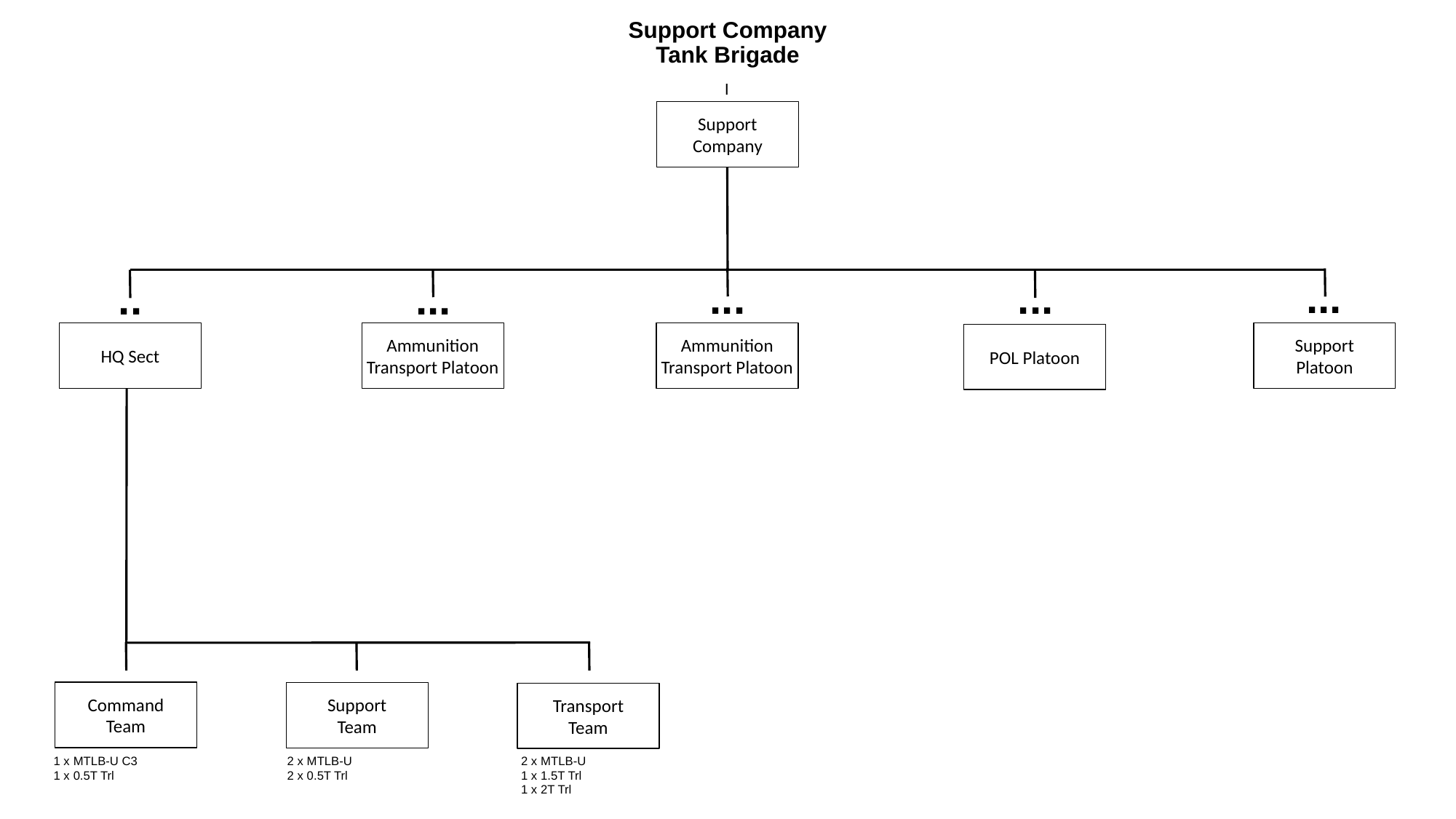

# Support Company Tank Brigade
I
Support
Company
...
...
...
..
...
HQ Sect
Ammunition Transport Platoon
Support
Platoon
Ammunition Transport Platoon
POL Platoon
Command
Team
Support
Team
Transport
Team
1 x MTLB-U C3
1 x 0.5T Trl
2 x MTLB-U
2 x 0.5T Trl
2 x MTLB-U
1 x 1.5T Trl
1 x 2T Trl